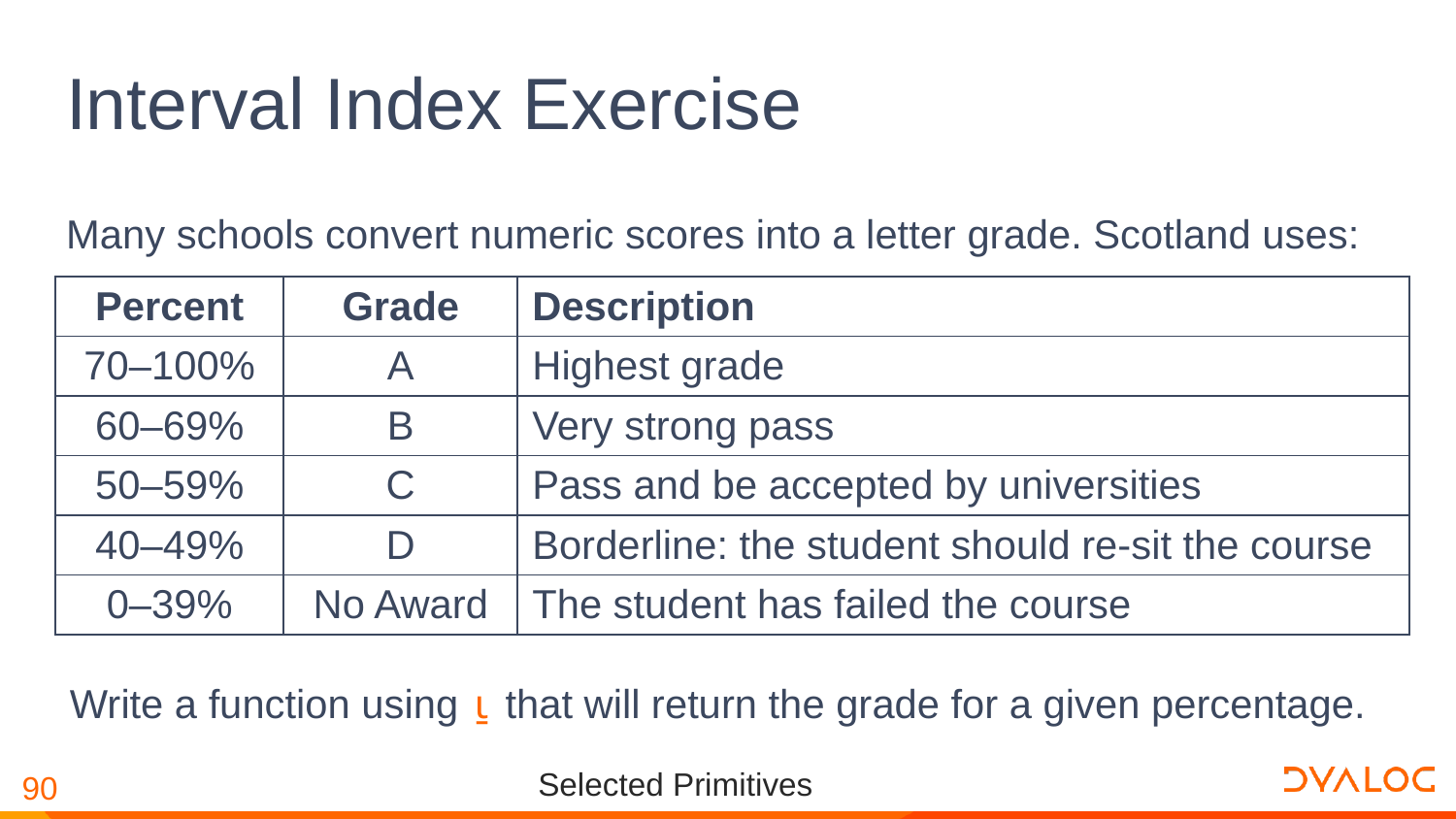

# Interval Index Exercise
Many schools convert numeric scores into a letter grade. Scotland uses:

| Percent | Grade | Description |
| --- | --- | --- |
| 70–100% | A | Highest grade |
| 60–69% | B | Very strong pass |
| 50–59% | C | Pass and be accepted by universities |
| 40–49% | D | Borderline: the student should re-sit the course |
| 0–39% | No Award | The student has failed the course |
Write a function using ⍸ that will return the grade for a given percentage.